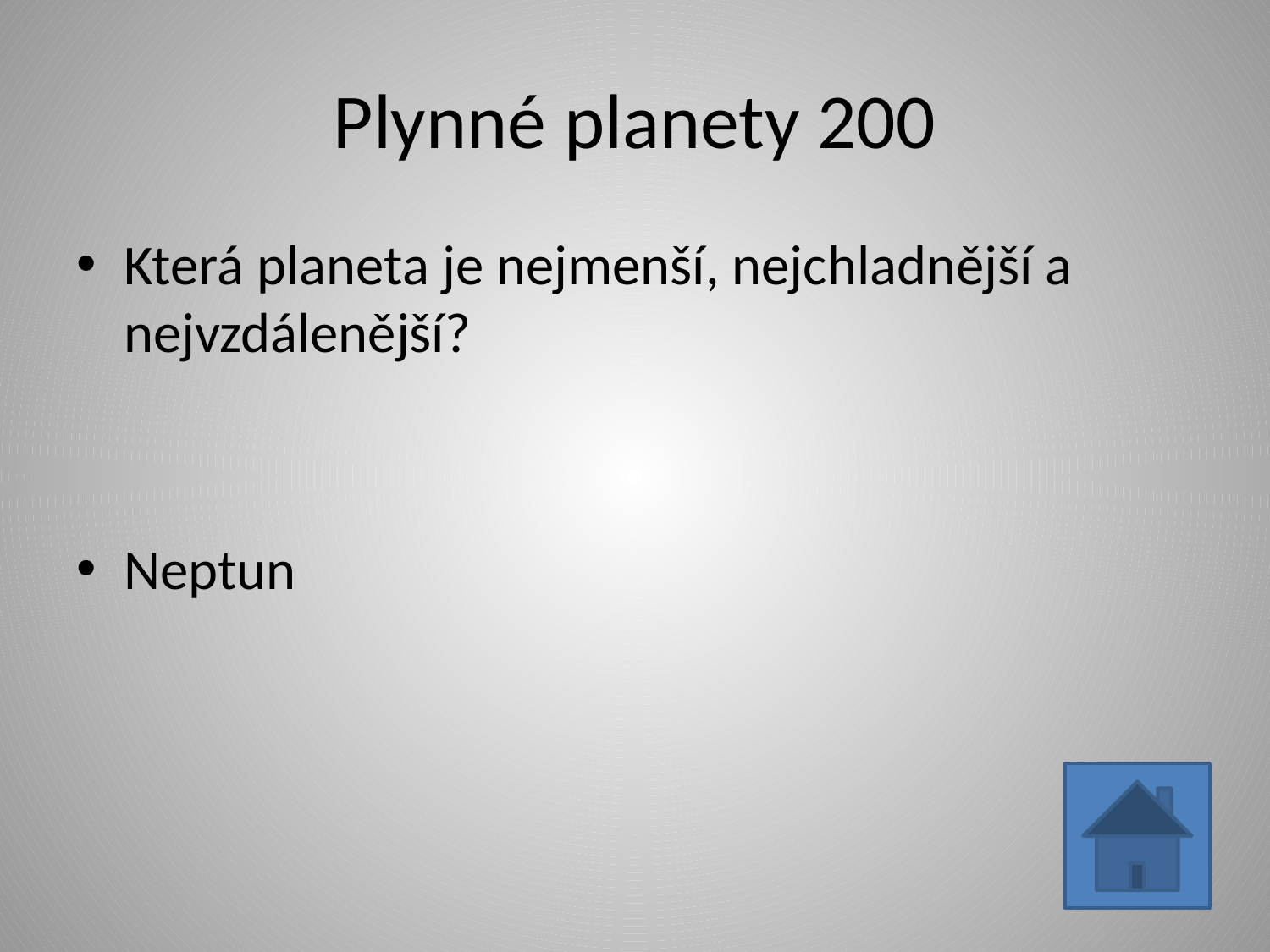

# Plynné planety 200
Která planeta je nejmenší, nejchladnější a nejvzdálenější?

Neptun